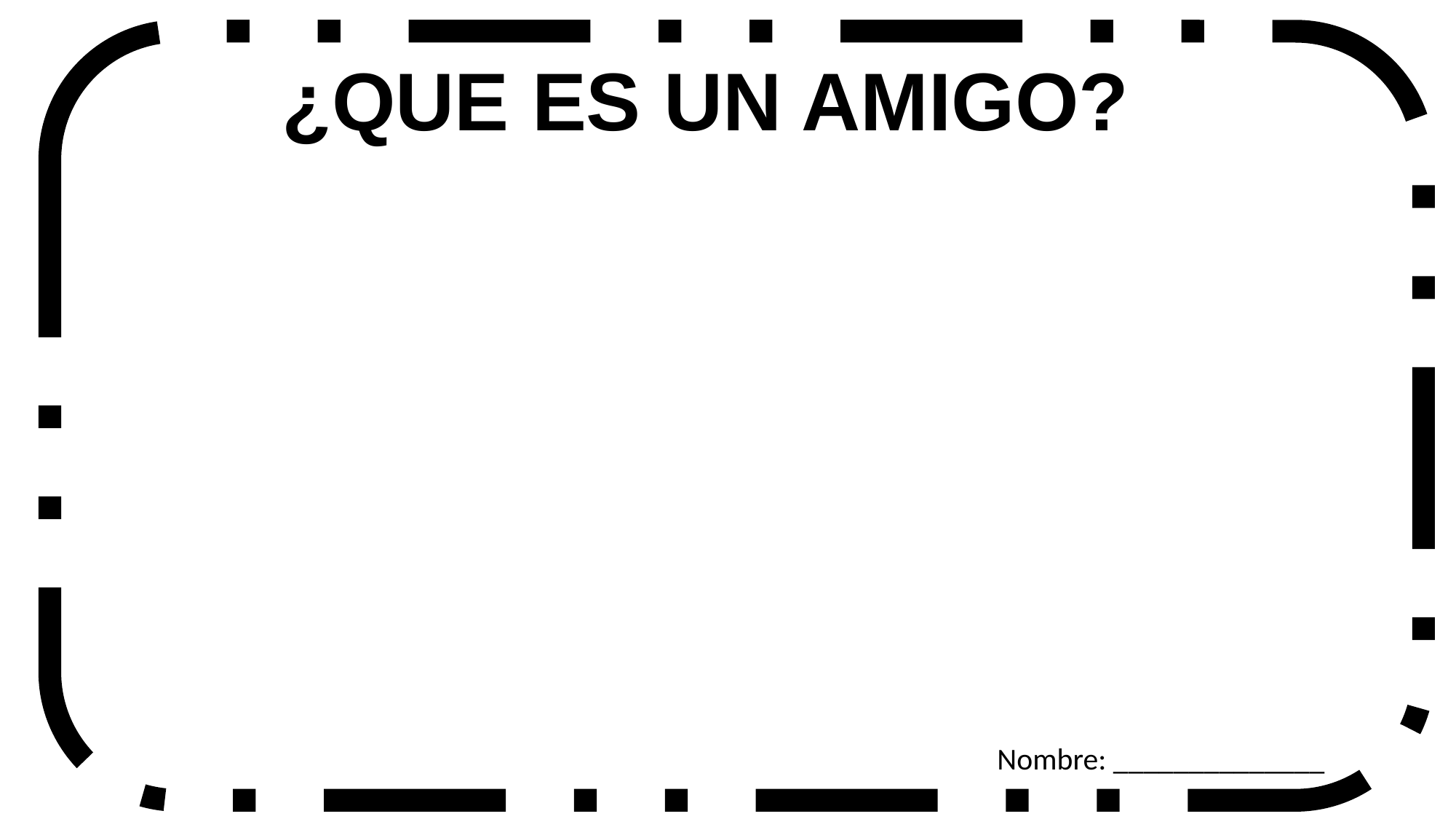

¿QUE ES UN AMIGO?
#

Nombre: ______________